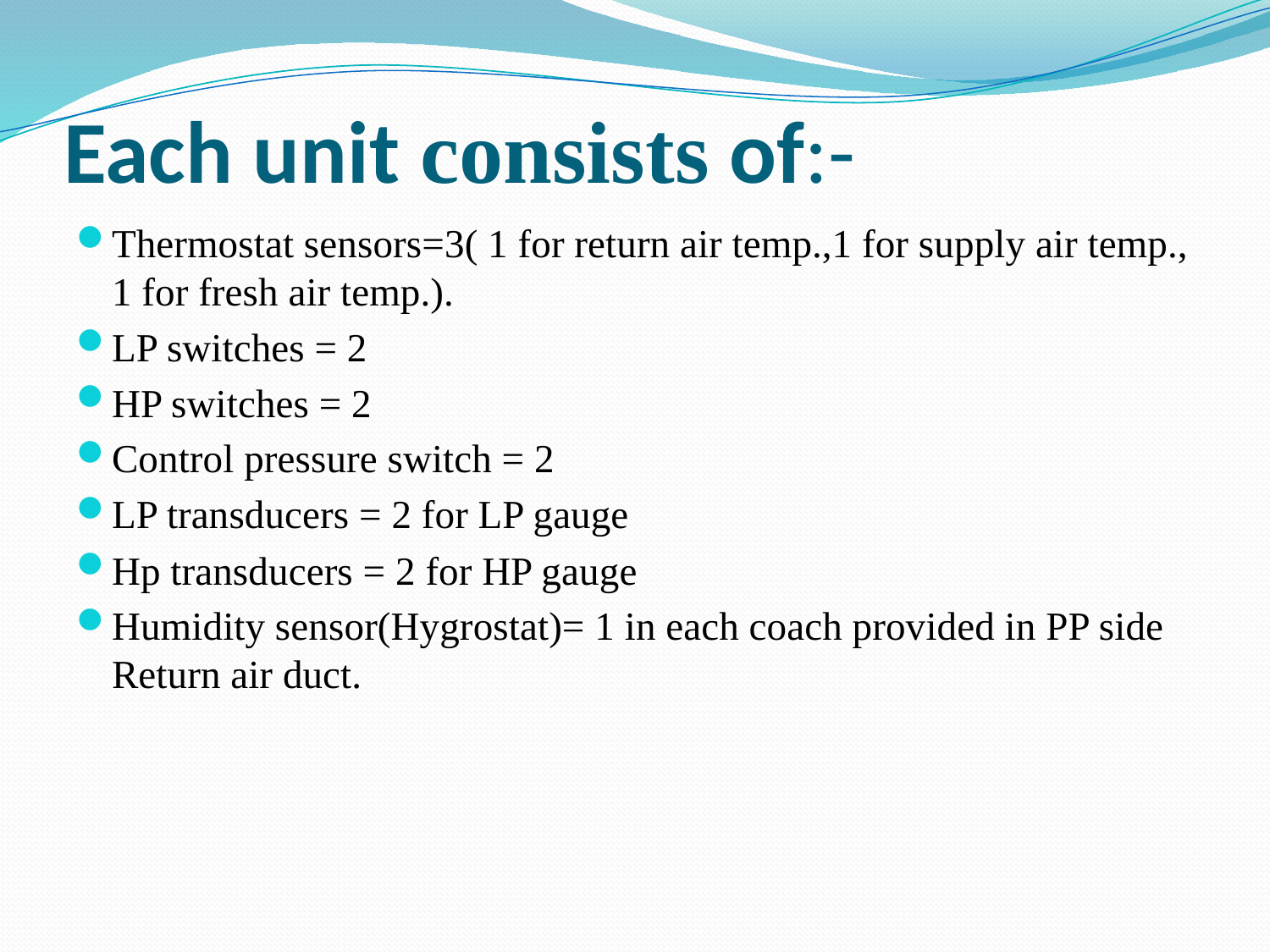

# Each unit consists of:-
Thermostat sensors=3( 1 for return air temp.,1 for supply air temp., 1 for fresh air temp.).
LP switches = 2
HP switches = 2
Control pressure switch = 2
LP transducers = 2 for LP gauge
Hp transducers = 2 for HP gauge
Humidity sensor(Hygrostat)= 1 in each coach provided in PP side Return air duct.